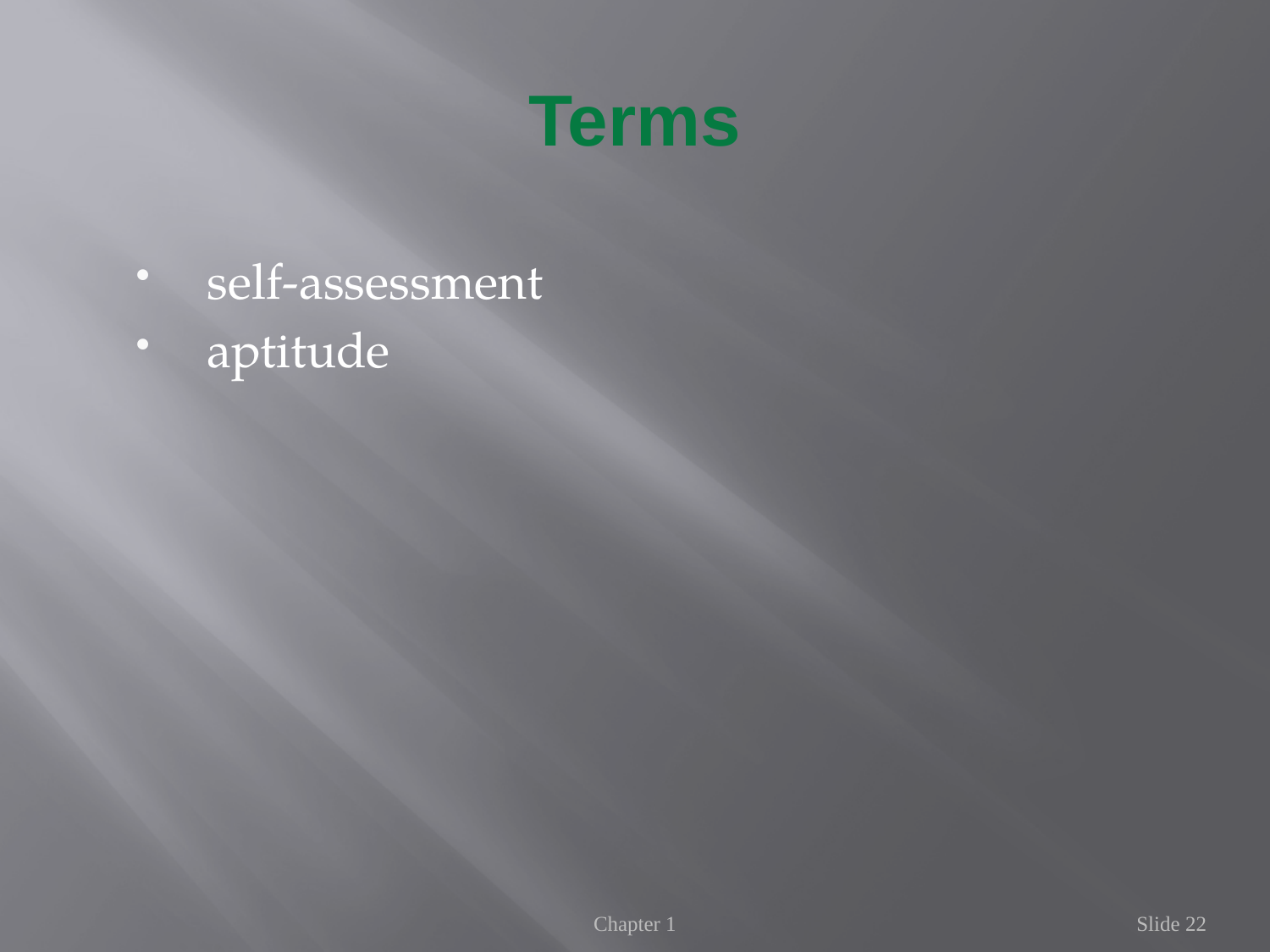

# Terms
 self-assessment
 aptitude
Chapter 1
Slide 22